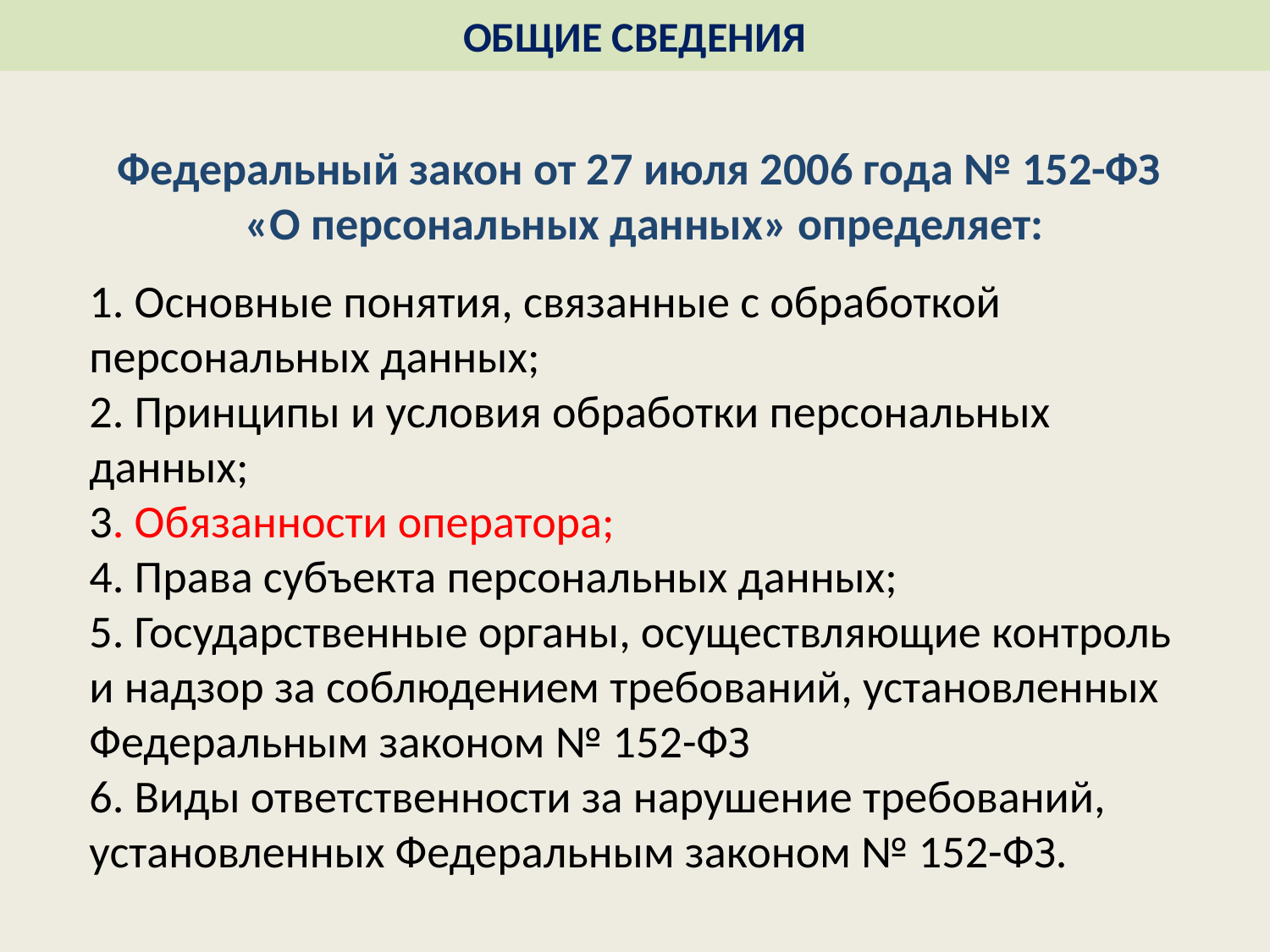

ОБЩИЕ СВЕДЕНИЯ
Федеральный закон от 27 июля 2006 года № 152-ФЗ
«О персональных данных» определяет:

1. Основные понятия, связанные с обработкой персональных данных;
2. Принципы и условия обработки персональных данных;
3. Обязанности оператора;
4. Права субъекта персональных данных;
5. Государственные органы, осуществляющие контроль и надзор за соблюдением требований, установленных Федеральным законом № 152-ФЗ
6. Виды ответственности за нарушение требований, установленных Федеральным законом № 152-ФЗ.